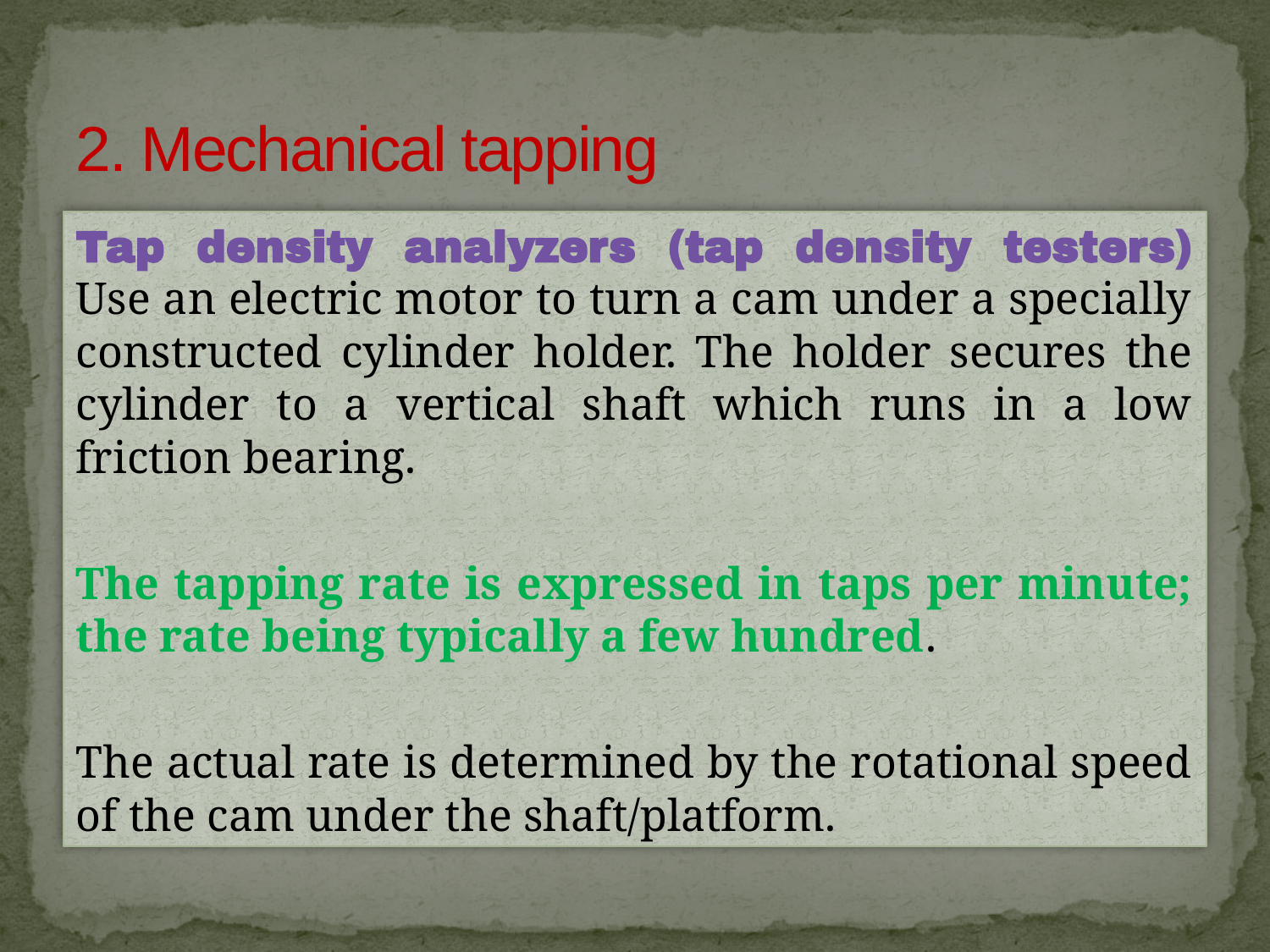

# 2. Mechanical tapping
Tap density analyzers (tap density testers) Use an electric motor to turn a cam under a specially constructed cylinder holder. The holder secures the cylinder to a vertical shaft which runs in a low friction bearing.

The tapping rate is expressed in taps per minute; the rate being typically a few hundred.

The actual rate is determined by the rotational speed of the cam under the shaft/platform.